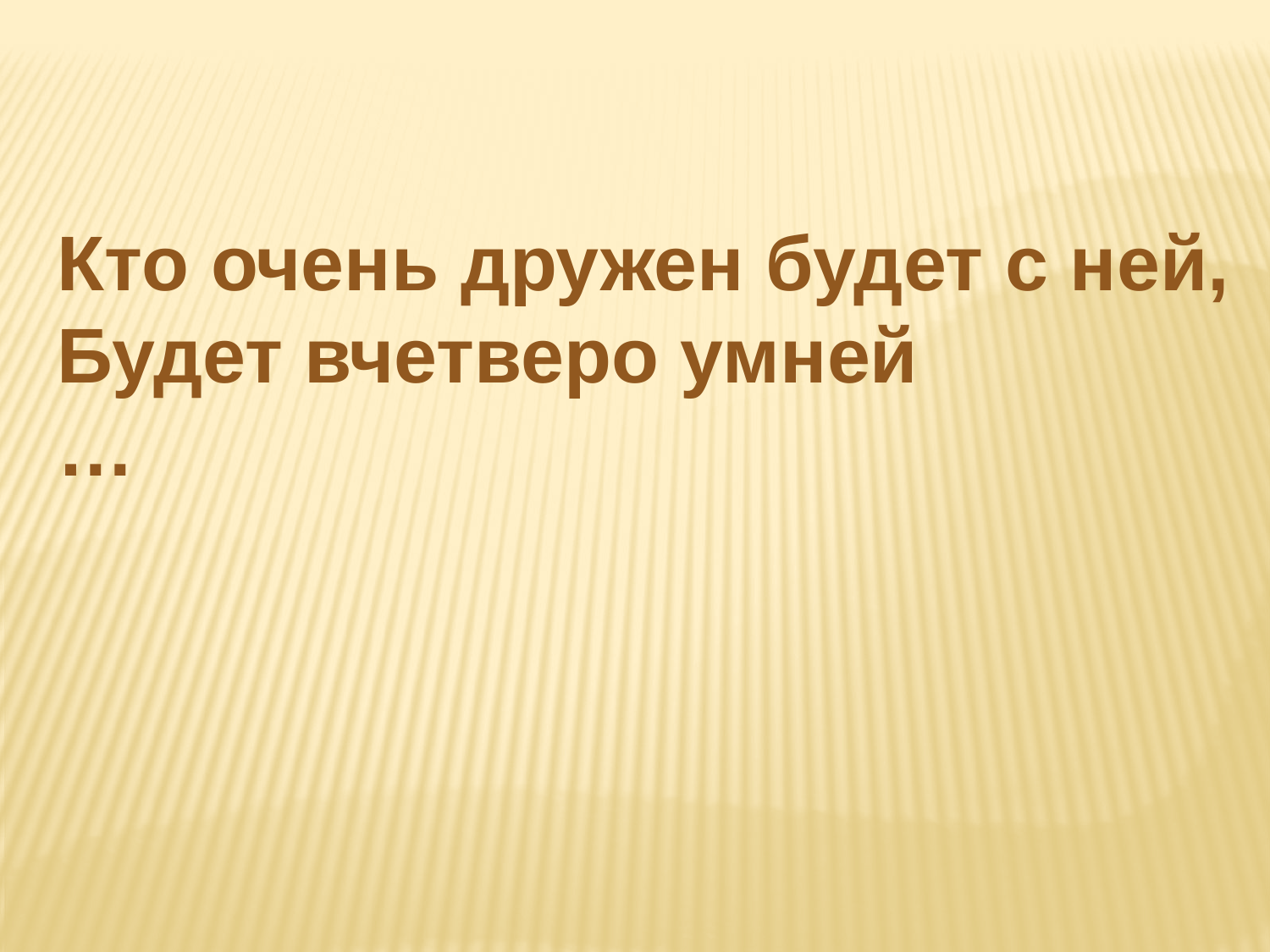

Кто очень дружен будет с ней,
Будет вчетверо умней
…